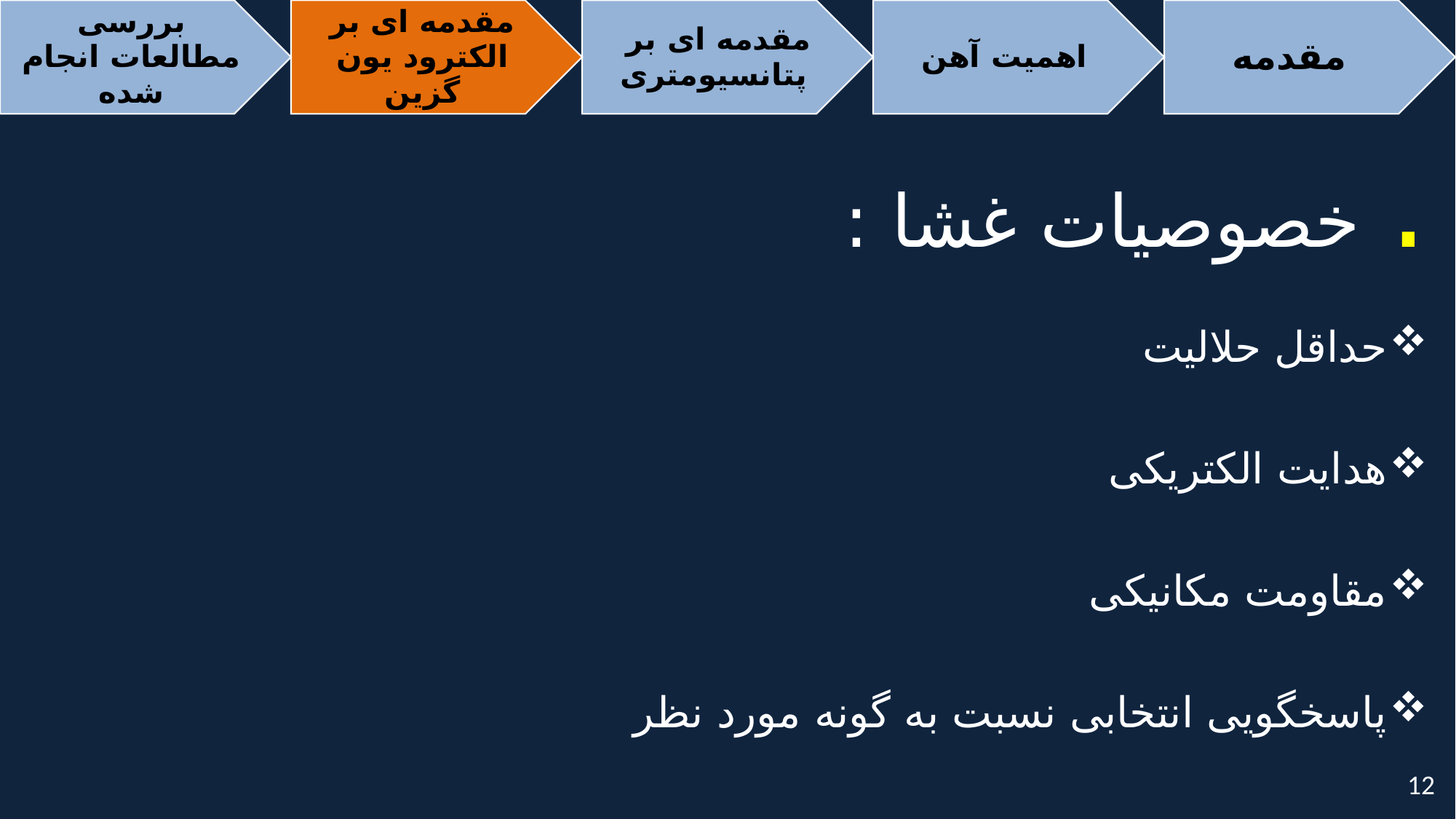

مقدمه
اهمیت آهن
مقدمه ای بر الکترود یون گزین
بررسی مطالعات انجام شده
مقدمه ای بر  پتانسیومتری
# . خصوصیات غشا :

حداقل حلالیت

هدایت الکتریکی

مقاومت مکانیکی

پاسخگویی انتخابی نسبت به گونه مورد نظر

12